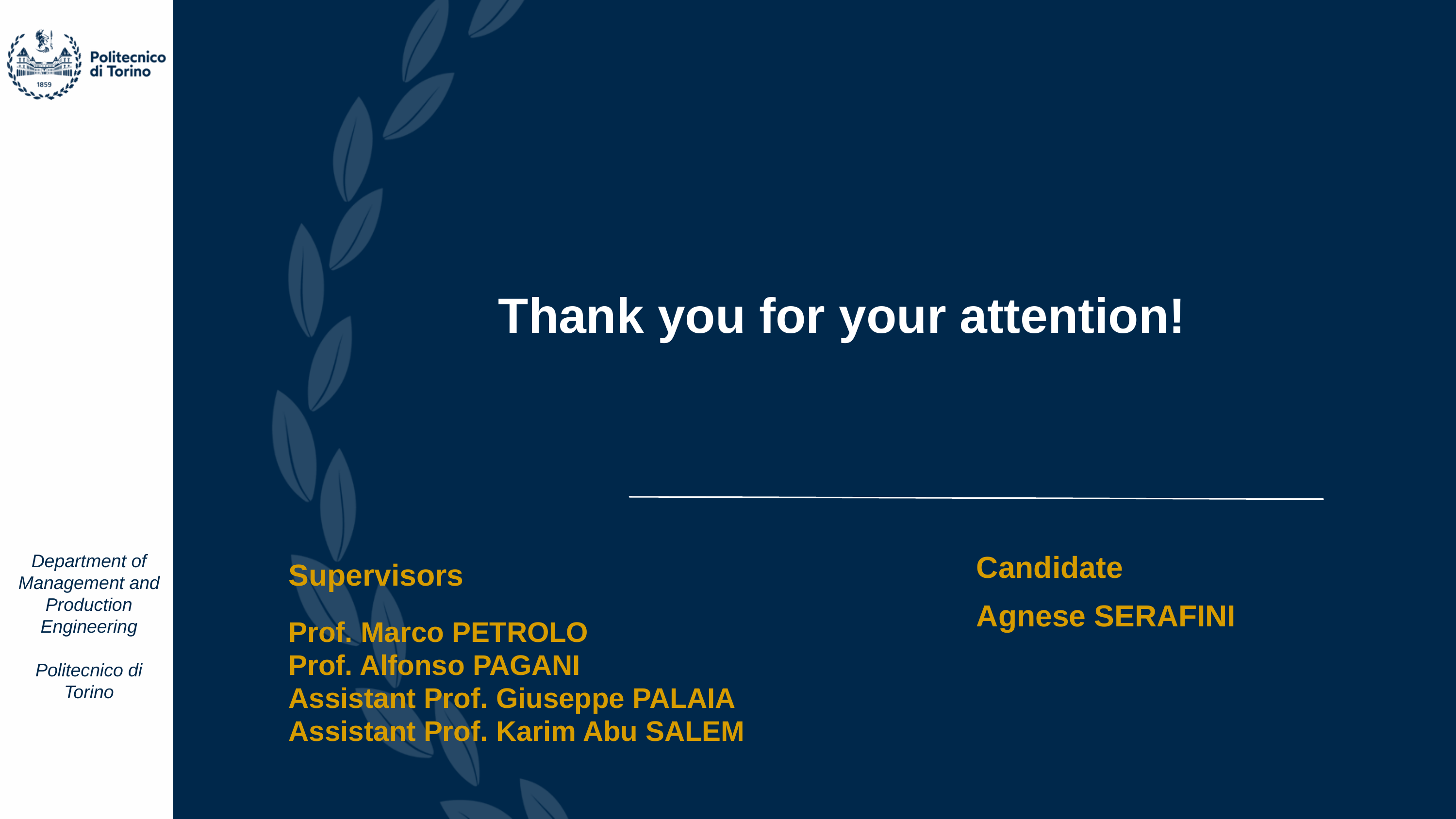

Thank you for your attention!

Candidate

Agnese SERAFINI

Department of Management and Production Engineering

Politecnico di Torino

Supervisors

Prof. Marco PETROLO
Prof. Alfonso PAGANI
Assistant Prof. Giuseppe PALAIA
Assistant Prof. Karim Abu SALEM